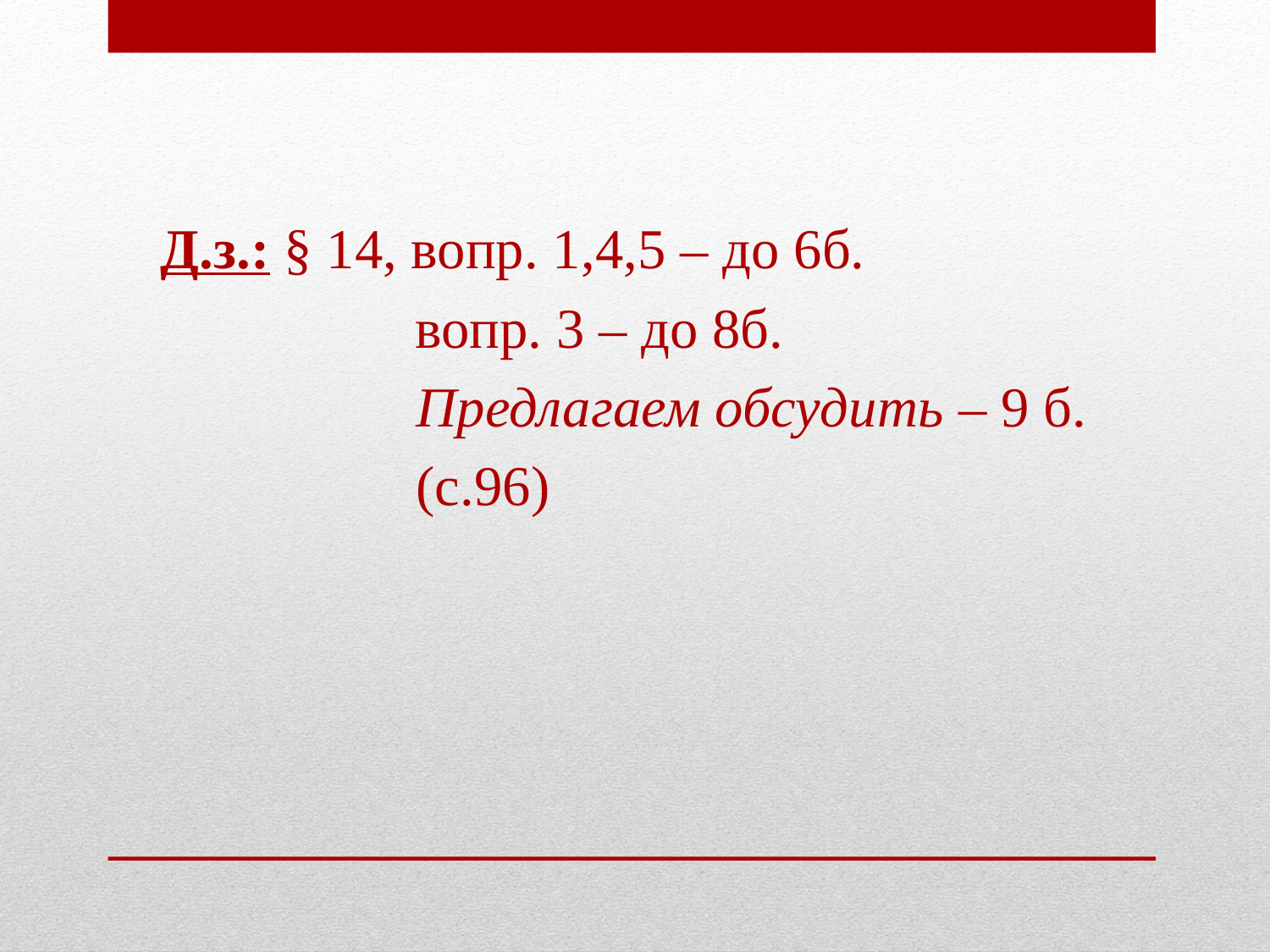

Д.з.: § 14, вопр. 1,4,5 – до 6б.
		   вопр. 3 – до 8б.
                     Предлагаем обсудить – 9 б.
                     (с.96)